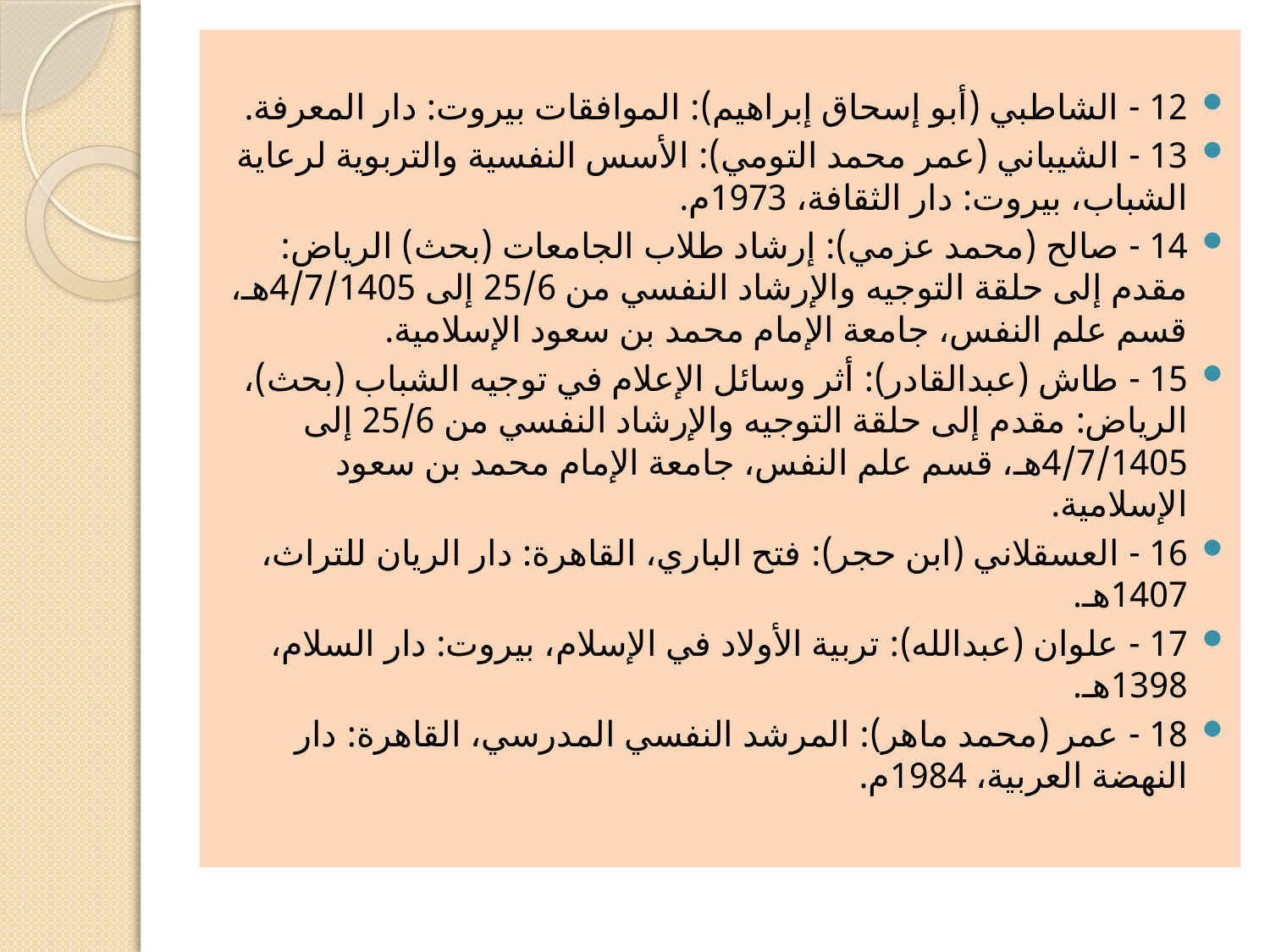

12 - الشاطبي (أبو إسحاق إبراهيم): الموافقات بيروت: دار المعرفة.
13 - الشيباني (عمر محمد التومي): الأسس النفسية والتربوية لرعاية الشباب، بيروت: دار الثقافة، 1973م.
14 - صالح (محمد عزمي): إرشاد طلاب الجامعات (بحث) الرياض: مقدم إلى حلقة التوجيه والإرشاد النفسي من 25/6 إلى 4/7/1405هـ، قسم علم النفس، جامعة الإمام محمد بن سعود الإسلامية.
15 - طاش (عبدالقادر): أثر وسائل الإعلام في توجيه الشباب (بحث)، الرياض: مقدم إلى حلقة التوجيه والإرشاد النفسي من 25/6 إلى 4/7/1405هـ، قسم علم النفس، جامعة الإمام محمد بن سعود الإسلامية.
16 - العسقلاني (ابن حجر): فتح الباري، القاهرة: دار الريان للتراث، 1407هـ.
17 - علوان (عبدالله): تربية الأولاد في الإسلام، بيروت: دار السلام، 1398هـ.
18 - عمر (محمد ماهر): المرشد النفسي المدرسي، القاهرة: دار النهضة العربية، 1984م.